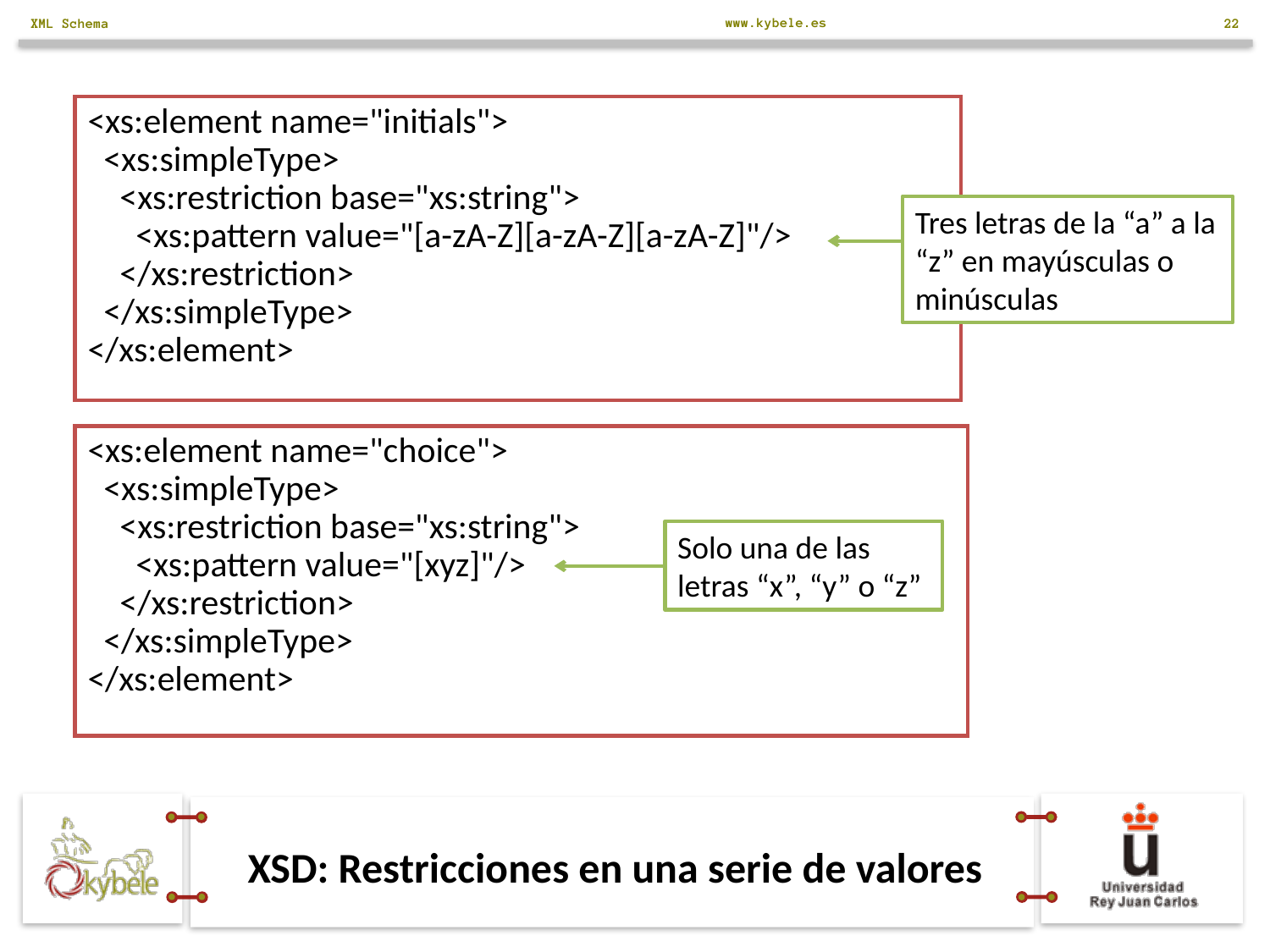

XML Schema
22
<xs:element name="initials">
  <xs:simpleType>
    <xs:restriction base="xs:string">
      <xs:pattern value="[a-zA-Z][a-zA-Z][a-zA-Z]"/>
    </xs:restriction>
  </xs:simpleType>
</xs:element>
Tres letras de la “a” a la “z” en mayúsculas o minúsculas
<xs:element name="choice">
  <xs:simpleType>
    <xs:restriction base="xs:string">
      <xs:pattern value="[xyz]"/>
    </xs:restriction>
  </xs:simpleType>
</xs:element>
Solo una de las letras “x”, “y” o “z”
# XSD: Restricciones en una serie de valores